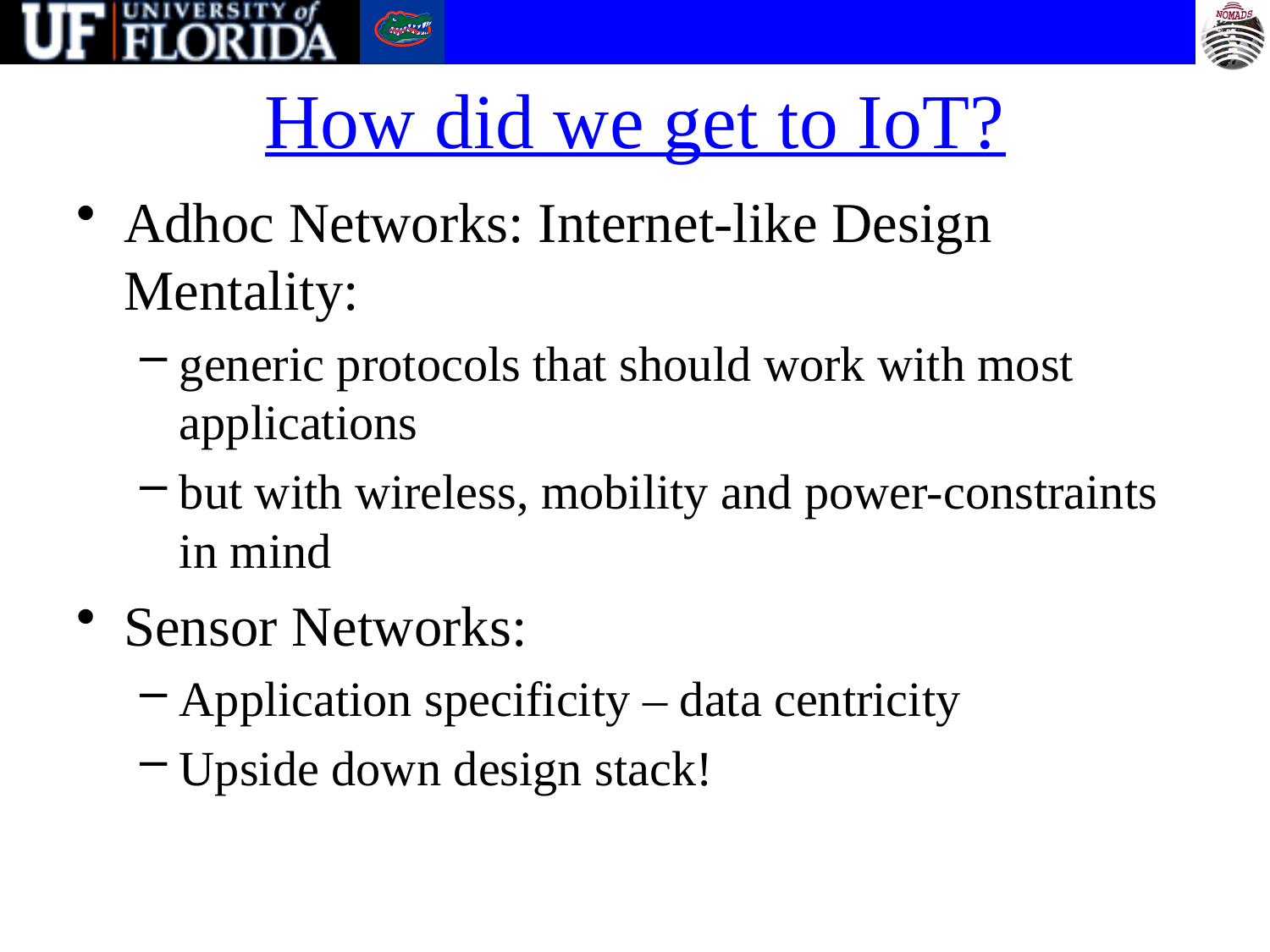

# How did we get to IoT?
Adhoc Networks: Internet-like Design Mentality:
generic protocols that should work with most applications
but with wireless, mobility and power-constraints in mind
Sensor Networks:
Application specificity – data centricity
Upside down design stack!